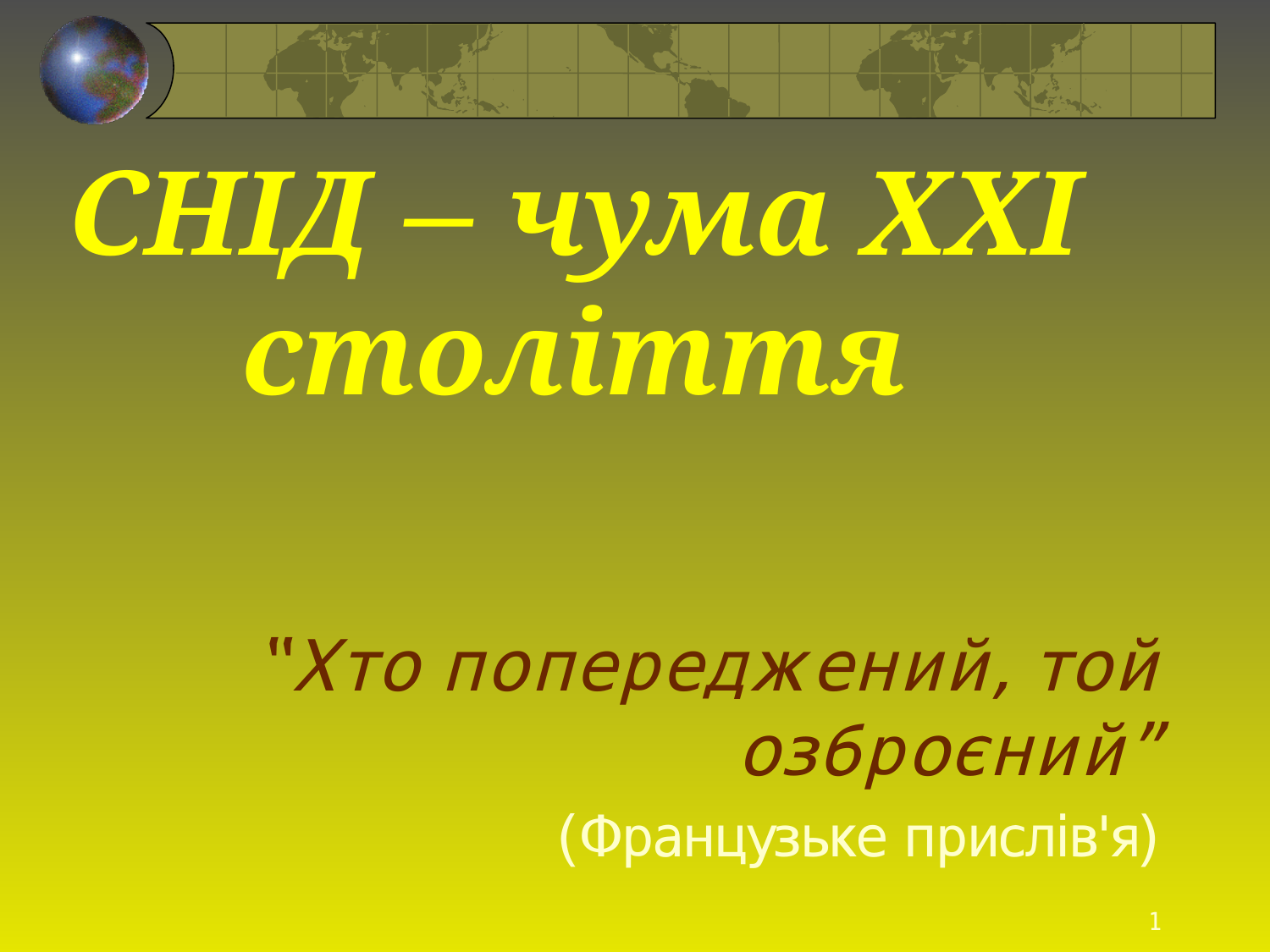

# СНІД – чума ХХІ століття

“Хто попереджений, той озброєний”
(Французьке прислів'я)
1